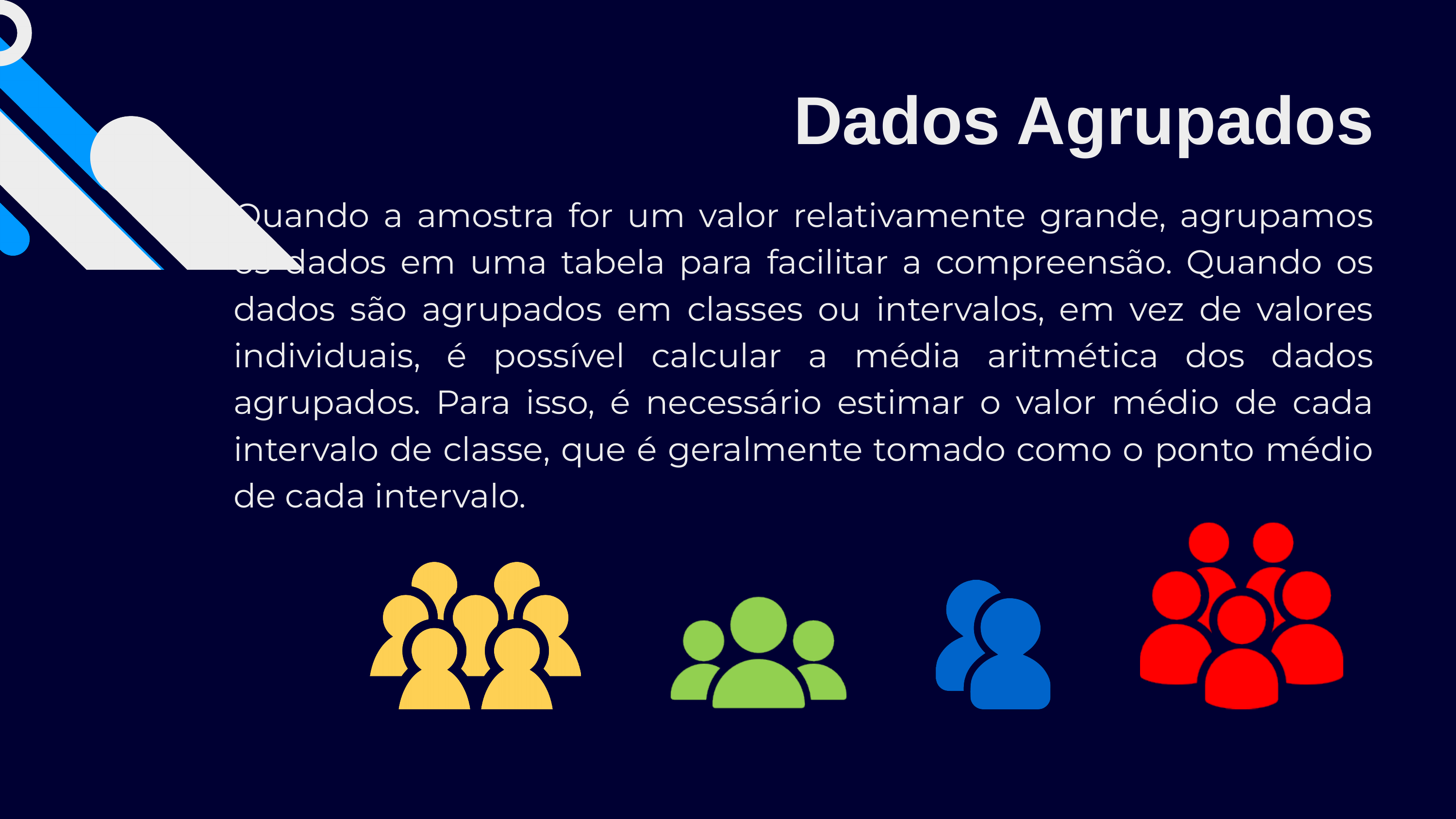

Dados Agrupados
Quando a amostra for um valor relativamente grande, agrupamos os dados em uma tabela para facilitar a compreensão. Quando os dados são agrupados em classes ou intervalos, em vez de valores individuais, é possível calcular a média aritmética dos dados agrupados. Para isso, é necessário estimar o valor médio de cada intervalo de classe, que é geralmente tomado como o ponto médio de cada intervalo.